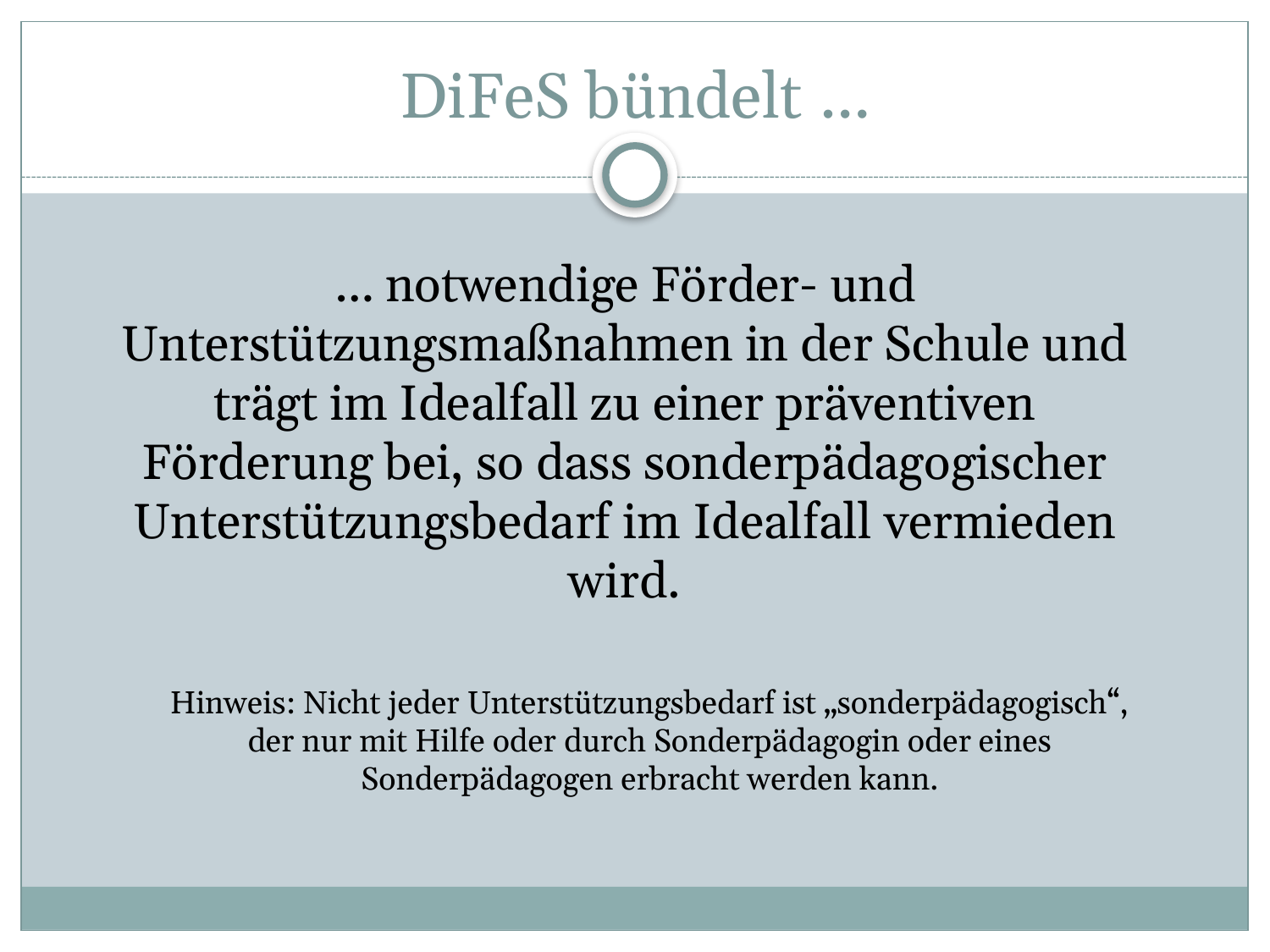

# DiFeS bündelt …
… notwendige Förder- und Unterstützungsmaßnahmen in der Schule und trägt im Idealfall zu einer präventiven Förderung bei, so dass sonderpädagogischer Unterstützungsbedarf im Idealfall vermieden wird.
Hinweis: Nicht jeder Unterstützungsbedarf ist „sonderpädagogisch“, der nur mit Hilfe oder durch Sonderpädagogin oder eines Sonderpädagogen erbracht werden kann.